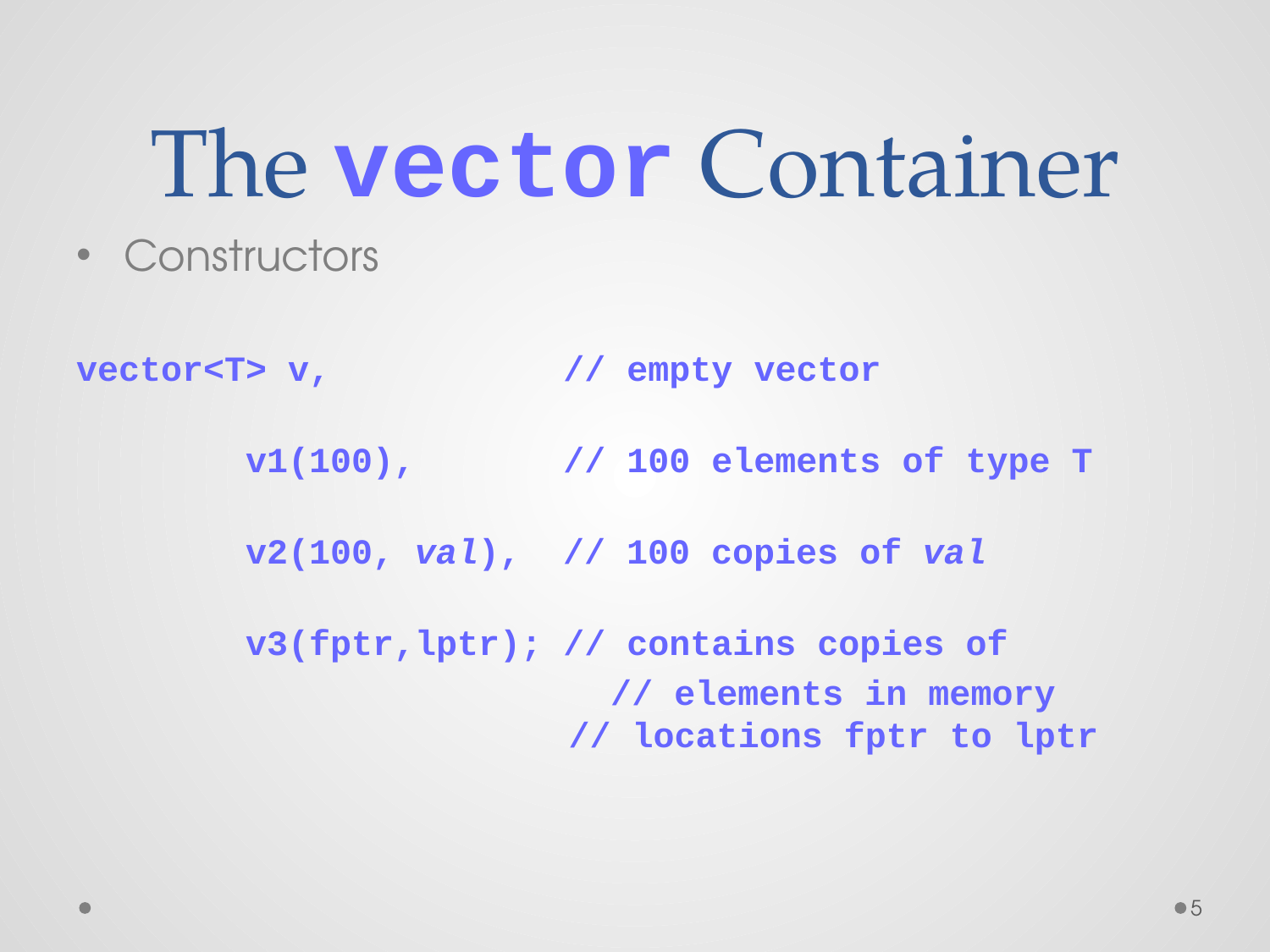

# The vector Container
Constructors

vector<T> v,           // empty vector
        v1(100),       // 100 elements of type T
        v2(100, val),  // 100 copies of val
        v3(fptr,lptr); // contains copies of
				     // elements in memory
                     // locations fptr to lptr
5